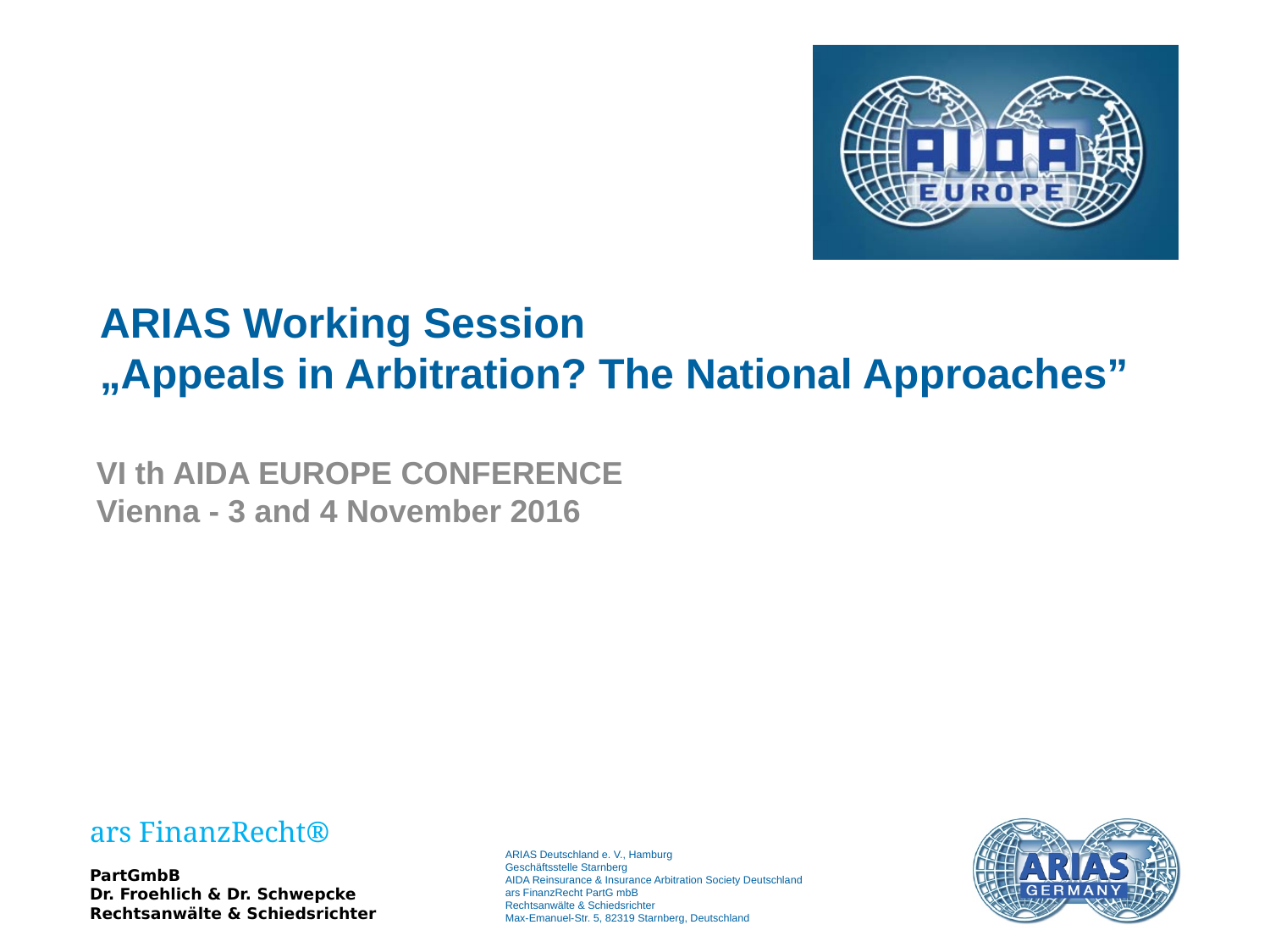

# ARIAS Working Session „Appeals in Arbitration? The National Approaches”
VI th AIDA EUROPE CONFERENCE
Vienna - 3 and 4 November 2016